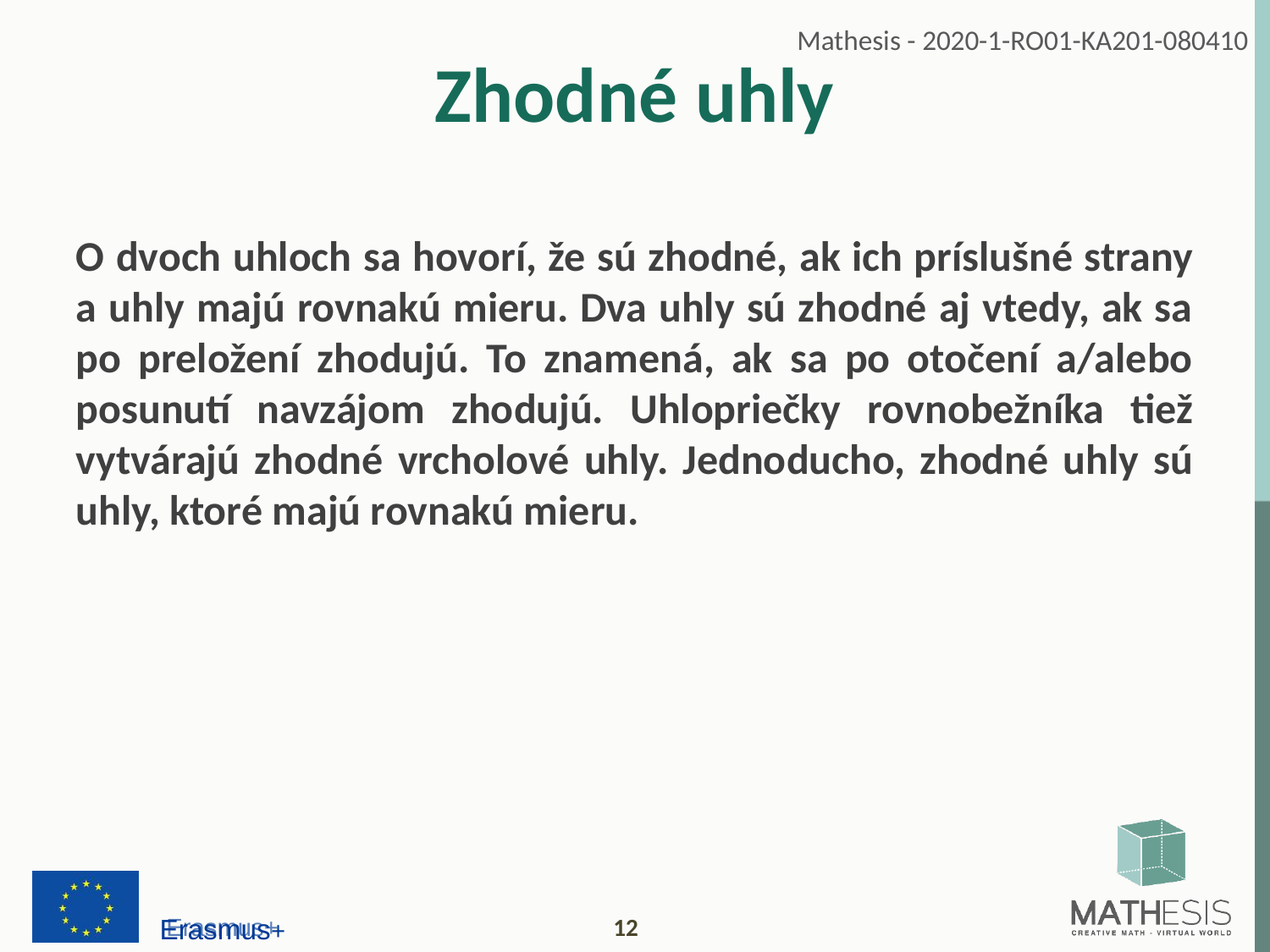

# Zhodné uhly
O dvoch uhloch sa hovorí, že sú zhodné, ak ich príslušné strany a uhly majú rovnakú mieru. Dva uhly sú zhodné aj vtedy, ak sa po preložení zhodujú. To znamená, ak sa po otočení a/alebo posunutí navzájom zhodujú. Uhlopriečky rovnobežníka tiež vytvárajú zhodné vrcholové uhly. Jednoducho, zhodné uhly sú uhly, ktoré majú rovnakú mieru.